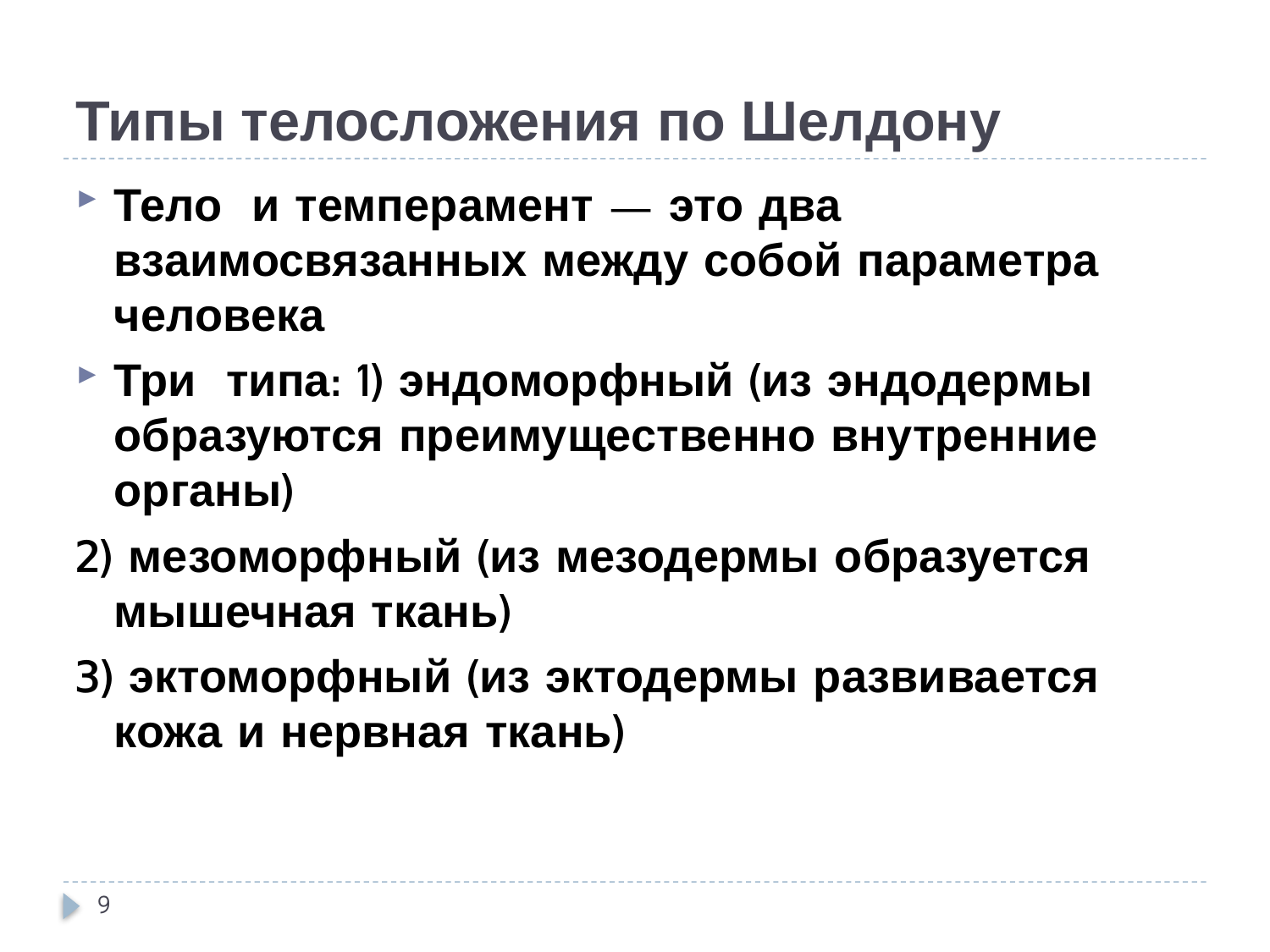

# Типы телосложения по Шелдону
Тело  и темперамент — это два взаимосвязанных между собой параметра человека
Три  типа: 1) эндоморфный (из эндодермы образуются преимущественно внутренние органы)
2) мезоморфный (из мезодермы образуется мышечная ткань)
3) эктоморфный (из эктодермы развивается кожа и нервная ткань)

9